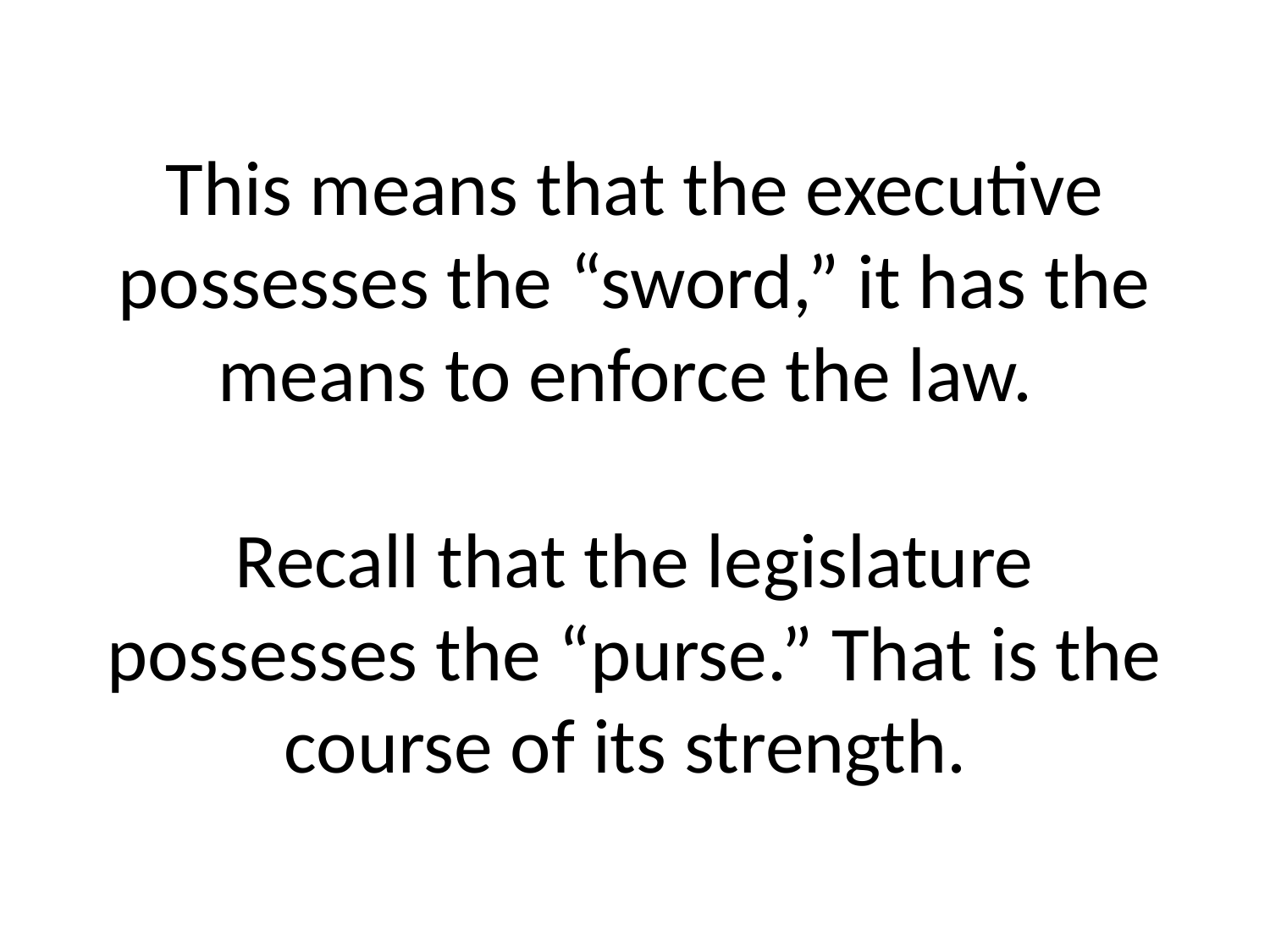

# This means that the executive possesses the “sword,” it has the means to enforce the law. Recall that the legislature possesses the “purse.” That is the course of its strength.